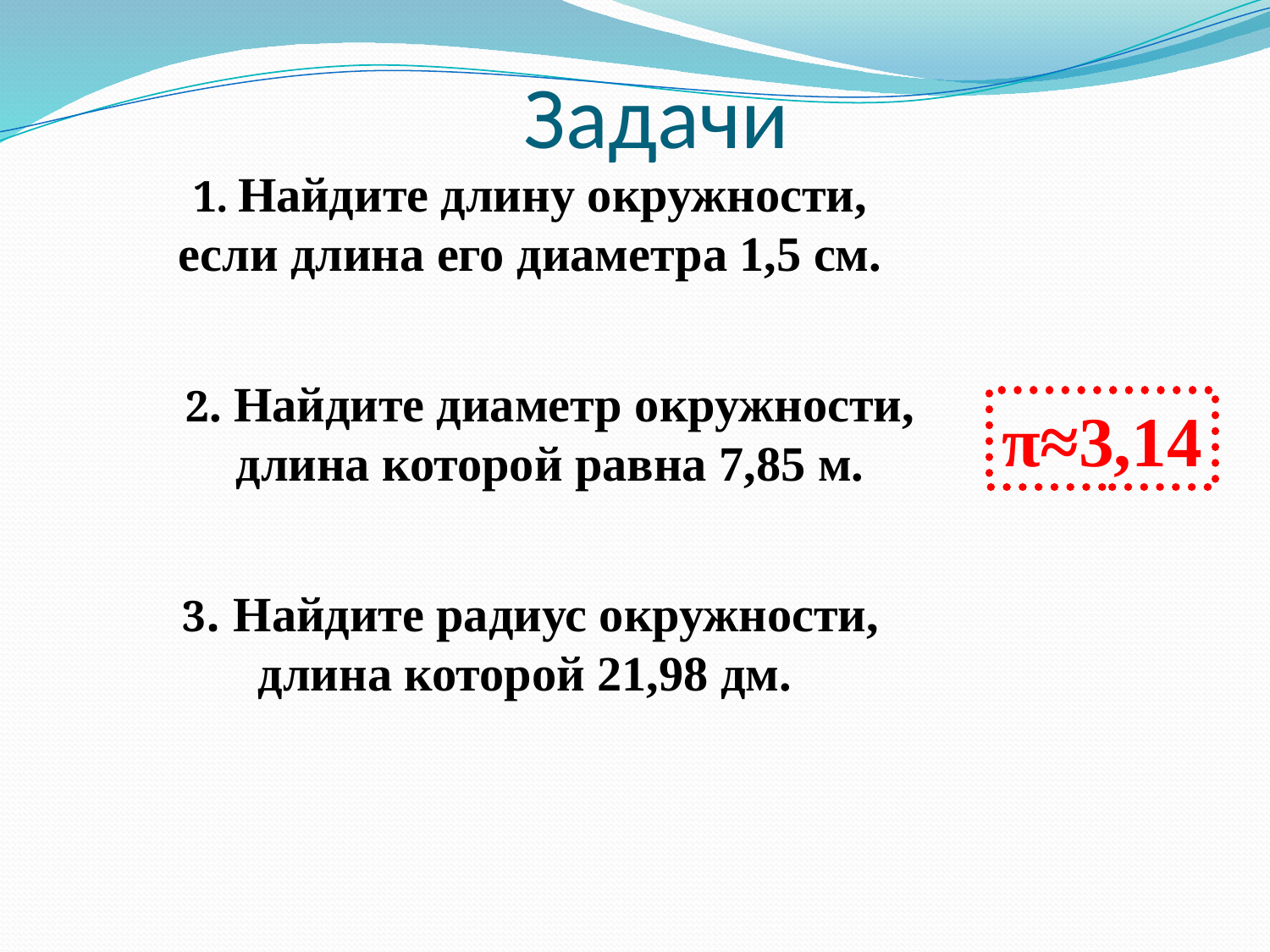

# Задачи
1. Найдите длину окружности,
если длина его диаметра 1,5 см.
2. Найдите диаметр окружности,
длина которой равна 7,85 м.
π≈3,14
 3. Найдите радиус окружности,
длина которой 21,98 дм.